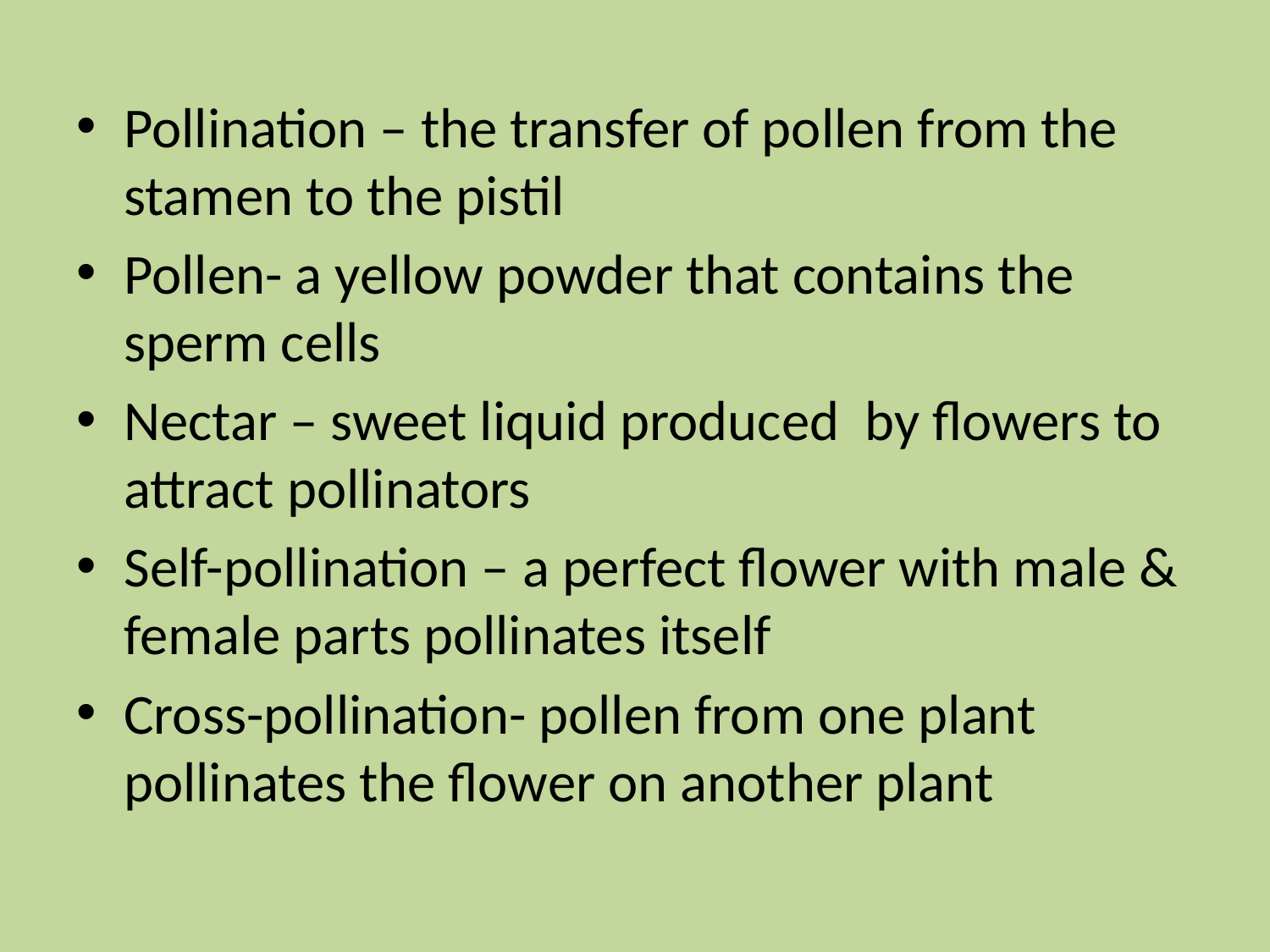

Pollination – the transfer of pollen from the stamen to the pistil
Pollen- a yellow powder that contains the sperm cells
Nectar – sweet liquid produced  by flowers to attract pollinators
Self-pollination – a perfect flower with male & female parts pollinates itself
Cross-pollination- pollen from one plant pollinates the flower on another plant